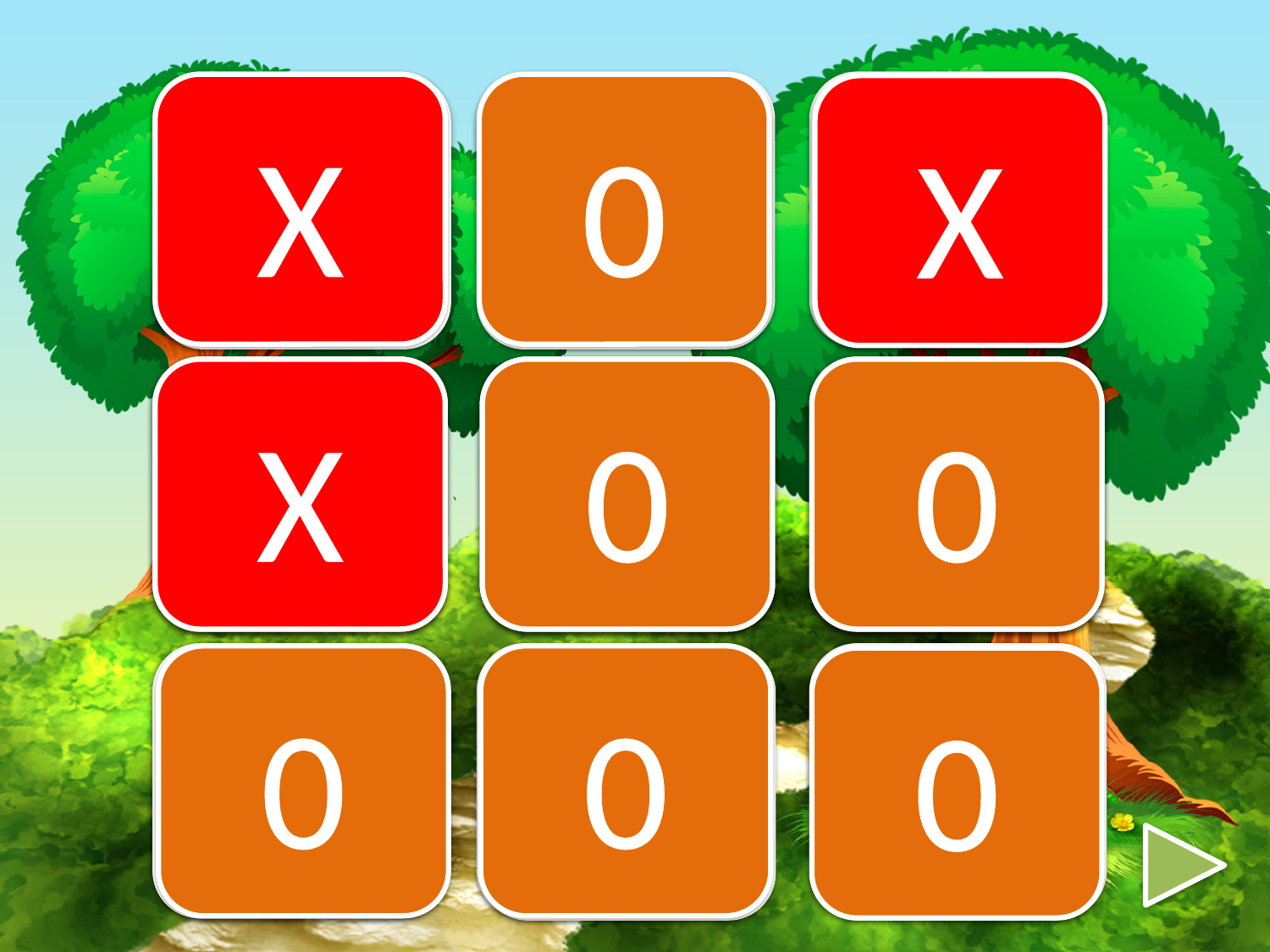

1
Х
0
2
3
0
Х
0
Х

4
5
Х
0
6
Х
Х
0
0

7
Х
0
8
0
9
Х
Х
0